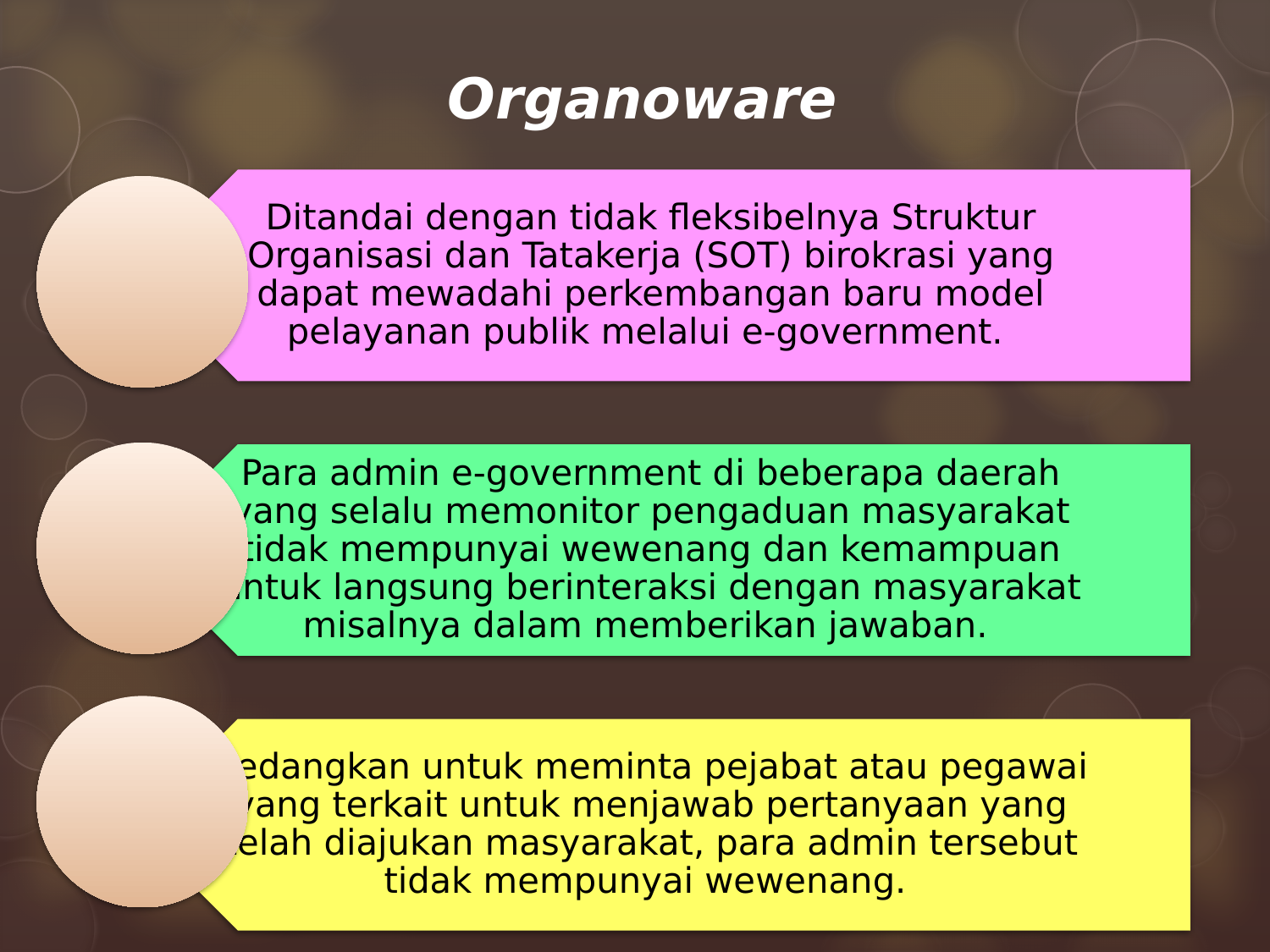

# Organoware
Ditandai dengan tidak fleksibelnya Struktur Organisasi dan Tatakerja (SOT) birokrasi yang dapat mewadahi perkembangan baru model pelayanan publik melalui e-government.
Para admin e-government di beberapa daerah yang selalu memonitor pengaduan masyarakat tidak mempunyai wewenang dan kemampuan untuk langsung berinteraksi dengan masyarakat misalnya dalam memberikan jawaban.
Sedangkan untuk meminta pejabat atau pegawai yang terkait untuk menjawab pertanyaan yang telah diajukan masyarakat, para admin tersebut tidak mempunyai wewenang.